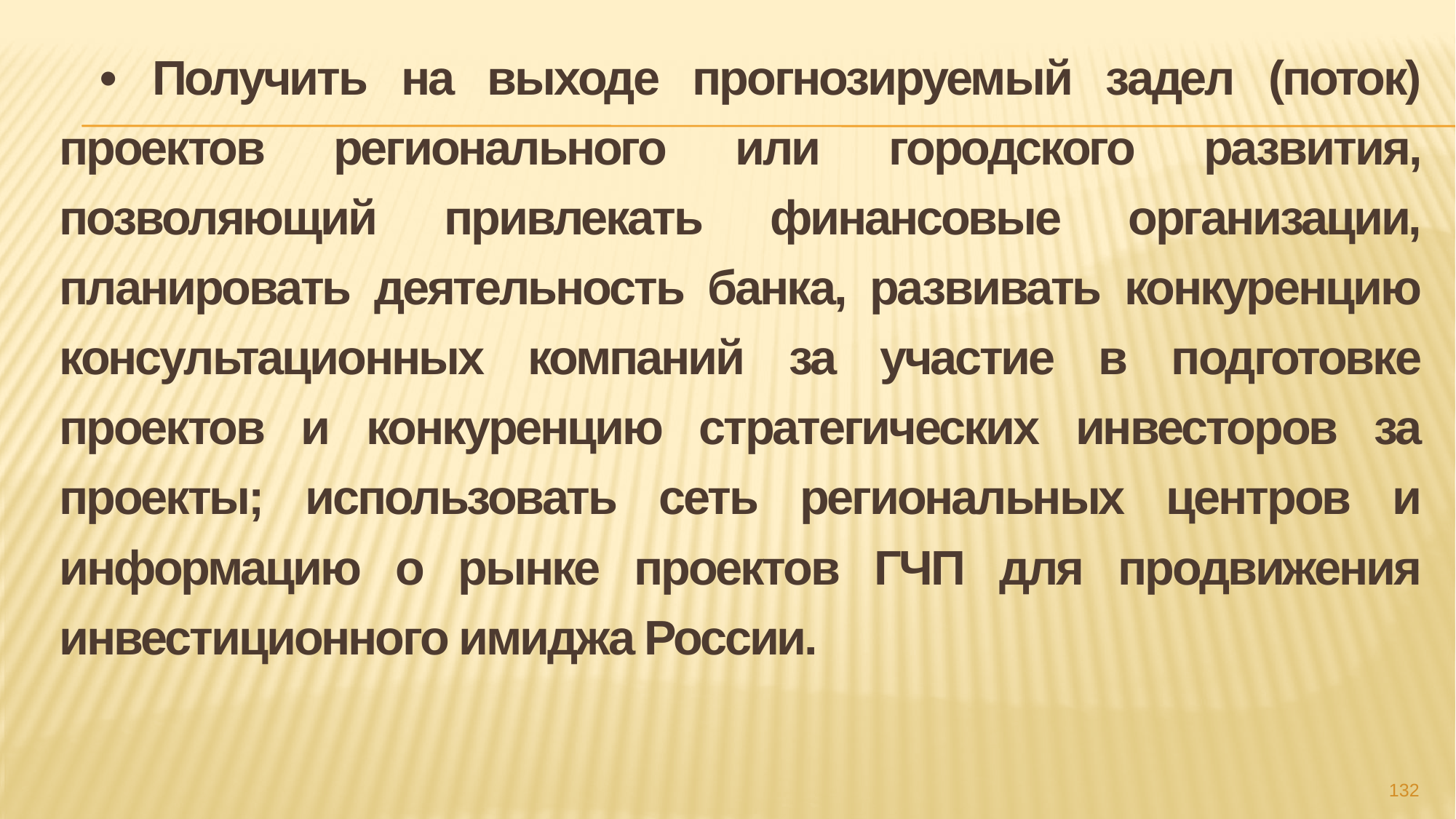

• Получить на выходе прогнозируемый задел (поток) проектов регионального или городского развития, позволяющий привлекать финансовые организации, планировать деятельность банка, развивать конкуренцию консультационных компаний за участие в подготовке проектов и конкуренцию стратегических инвесторов за проекты; использовать сеть региональных центров и информацию о рынке проектов ГЧП для продвижения инвестиционного имиджа России.
#
132